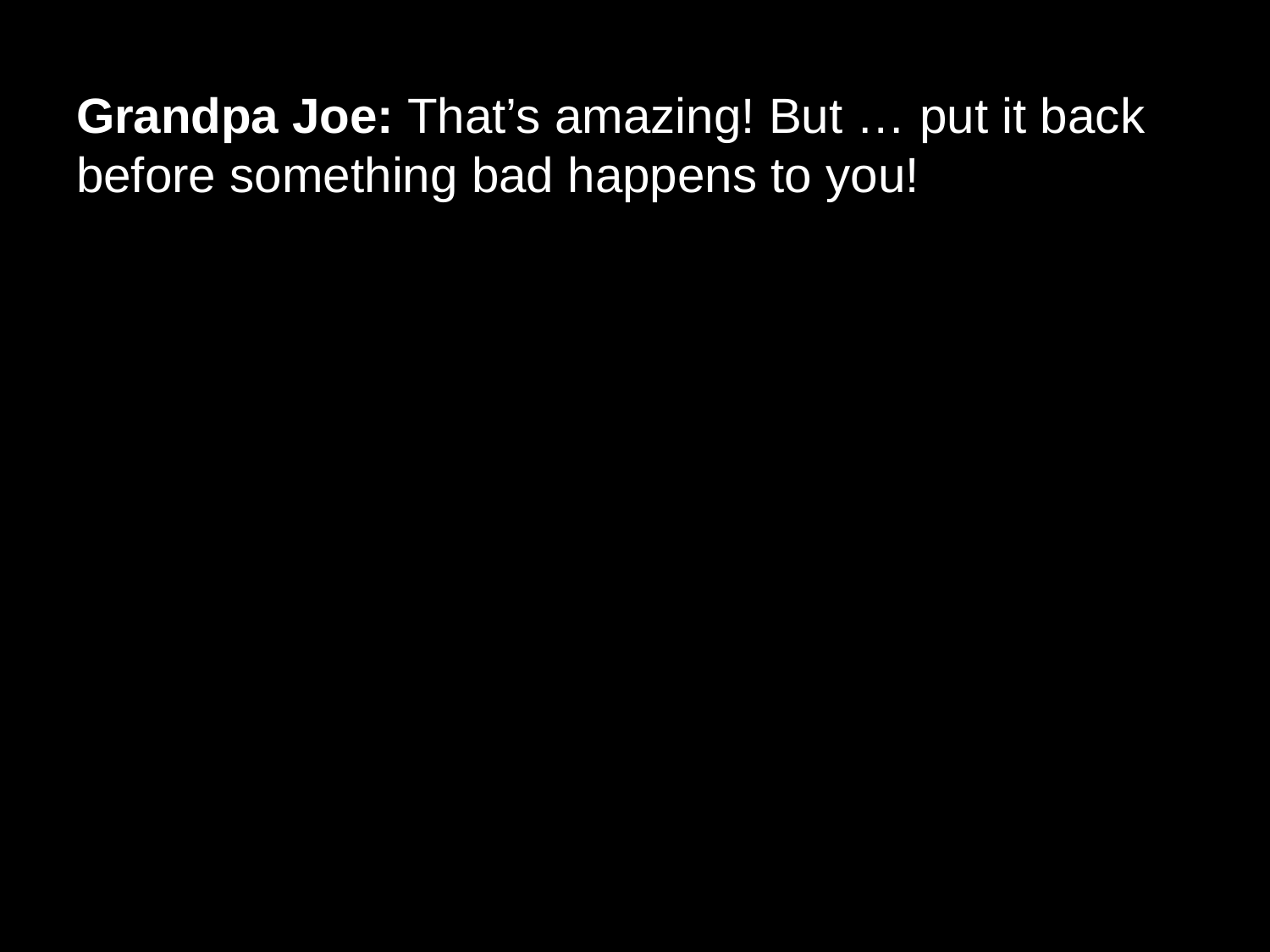

# Grandpa Joe: That’s amazing! But … put it back before something bad happens to you!